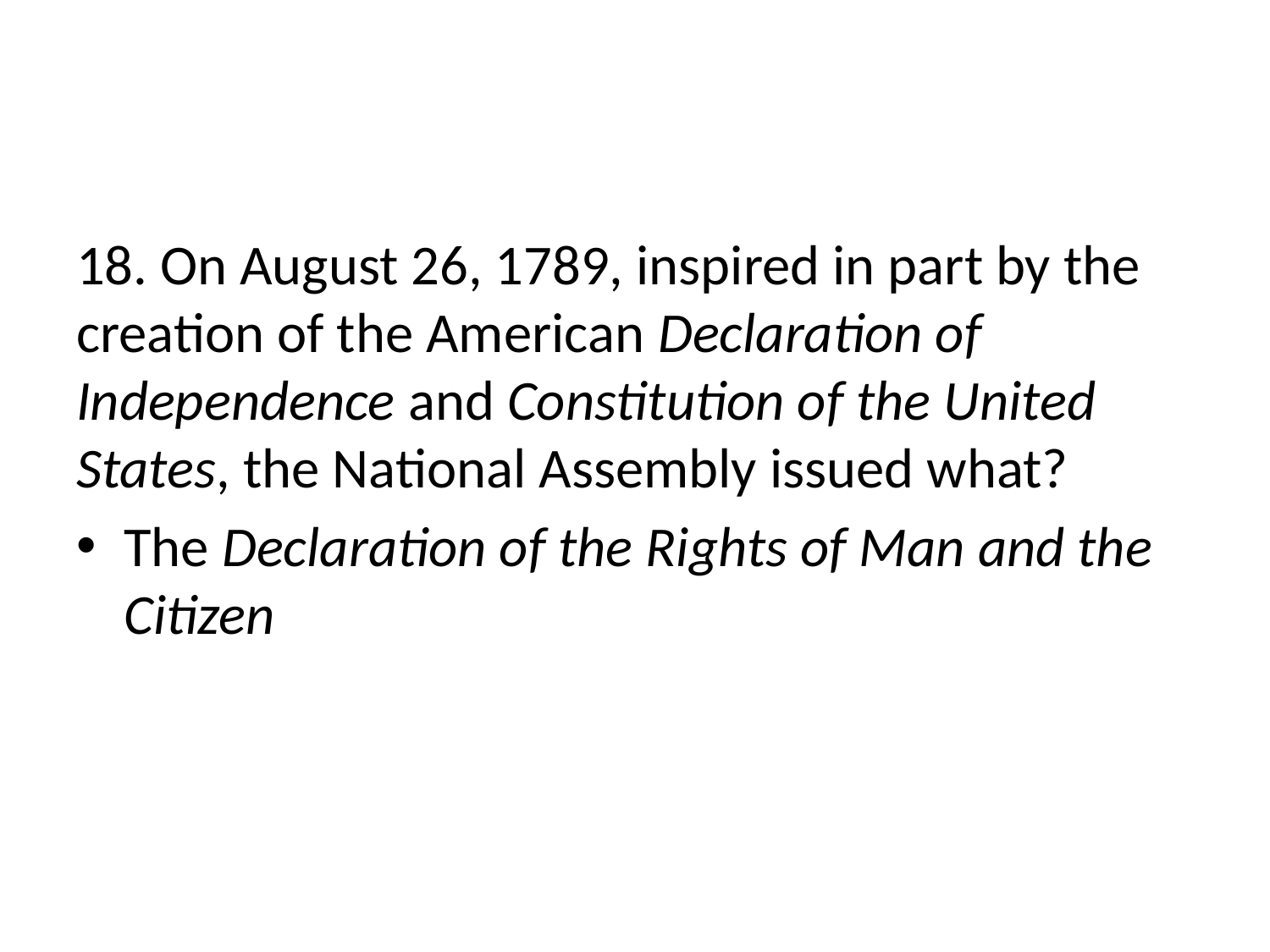

#
18. On August 26, 1789, inspired in part by the creation of the American Declaration of Independence and Constitution of the United States, the National Assembly issued what?
The Declaration of the Rights of Man and the Citizen